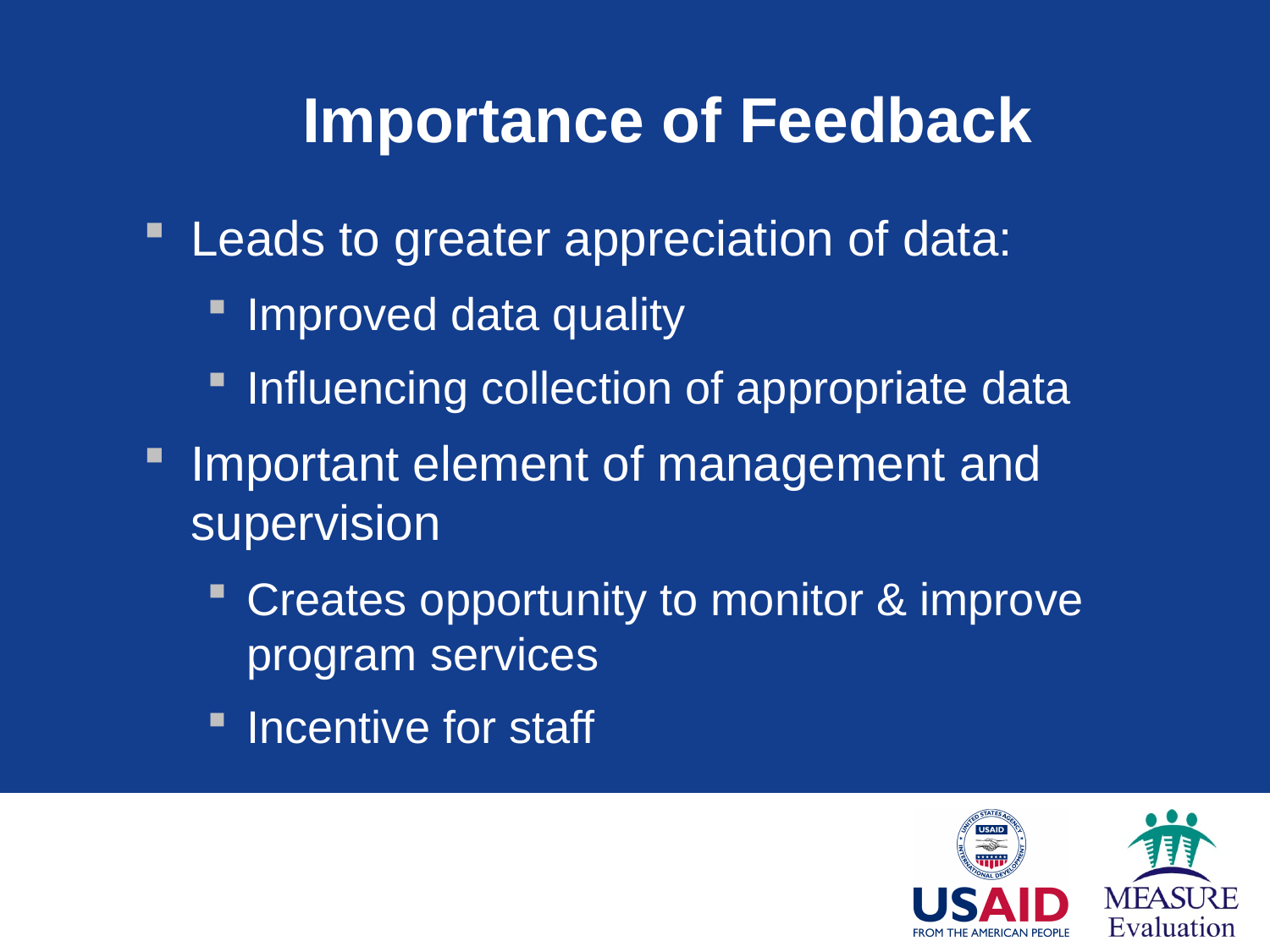

# Importance of Feedback
Leads to greater appreciation of data:
Improved data quality
Influencing collection of appropriate data
Important element of management and supervision
Creates opportunity to monitor & improve program services
Incentive for staff